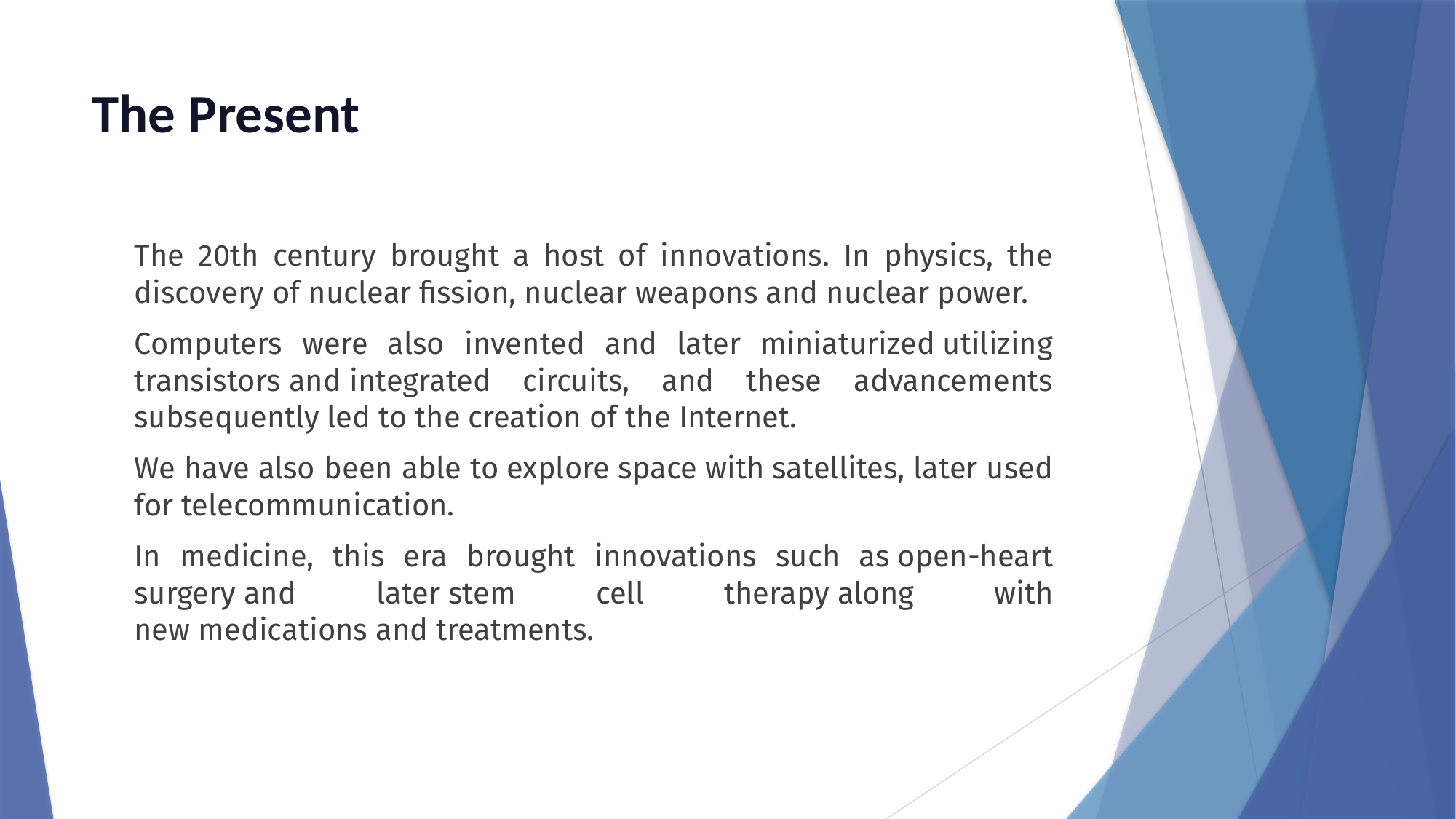

# The Present
The 20th century brought a host of innovations. In physics, the discovery of nuclear fission, nuclear weapons and nuclear power.
Computers were also invented and later miniaturized utilizing transistors and integrated circuits, and these advancements subsequently led to the creation of the Internet.
We have also been able to explore space with satellites, later used for telecommunication.
In medicine, this era brought innovations such as open-heart surgery and later stem cell therapy along with new medications and treatments.